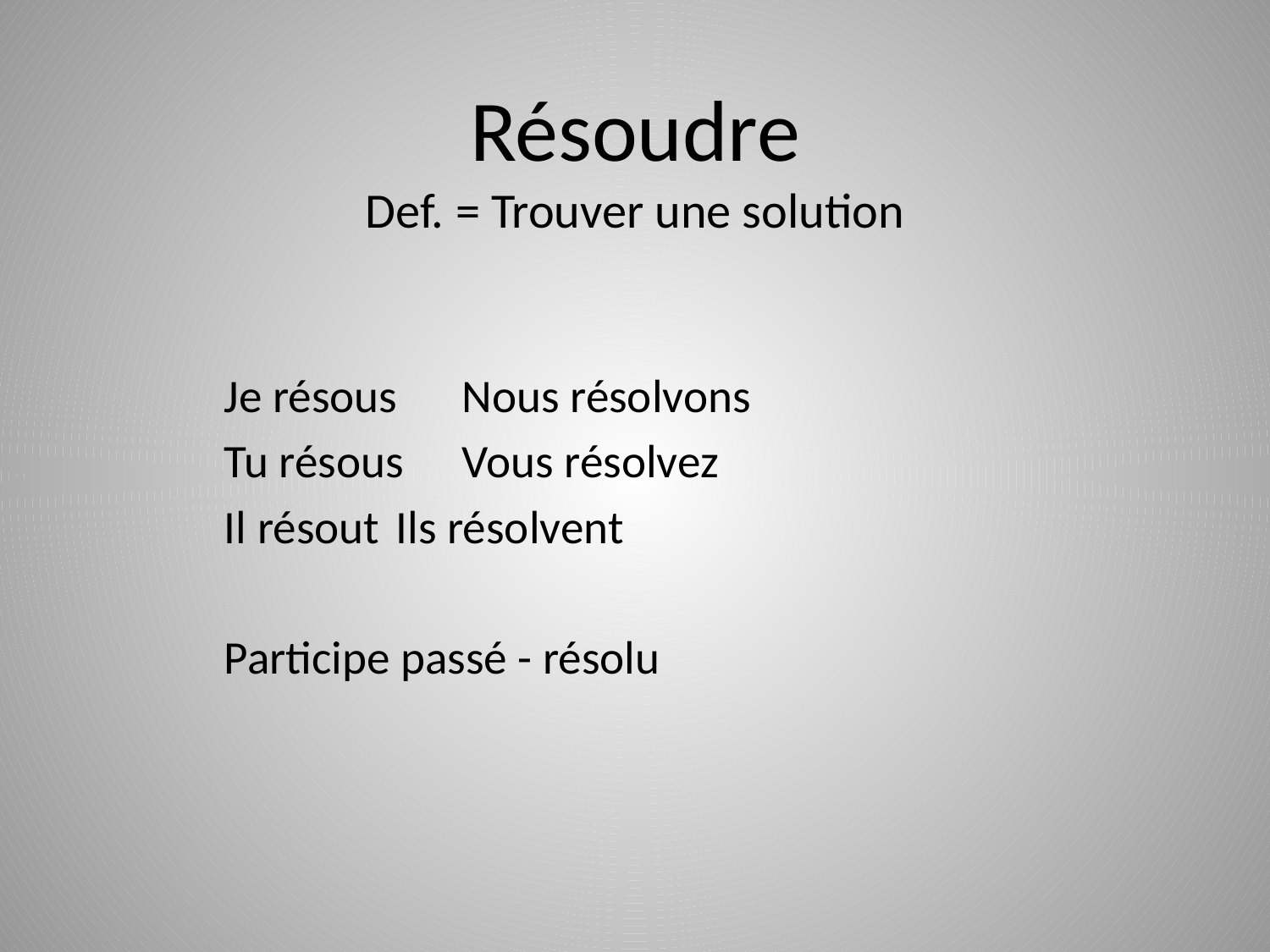

# Résoudre Def. = Trouver une solution
Je résous 		Nous résolvons
Tu résous 		Vous résolvez
Il résout 		Ils résolvent

Participe passé - résolu